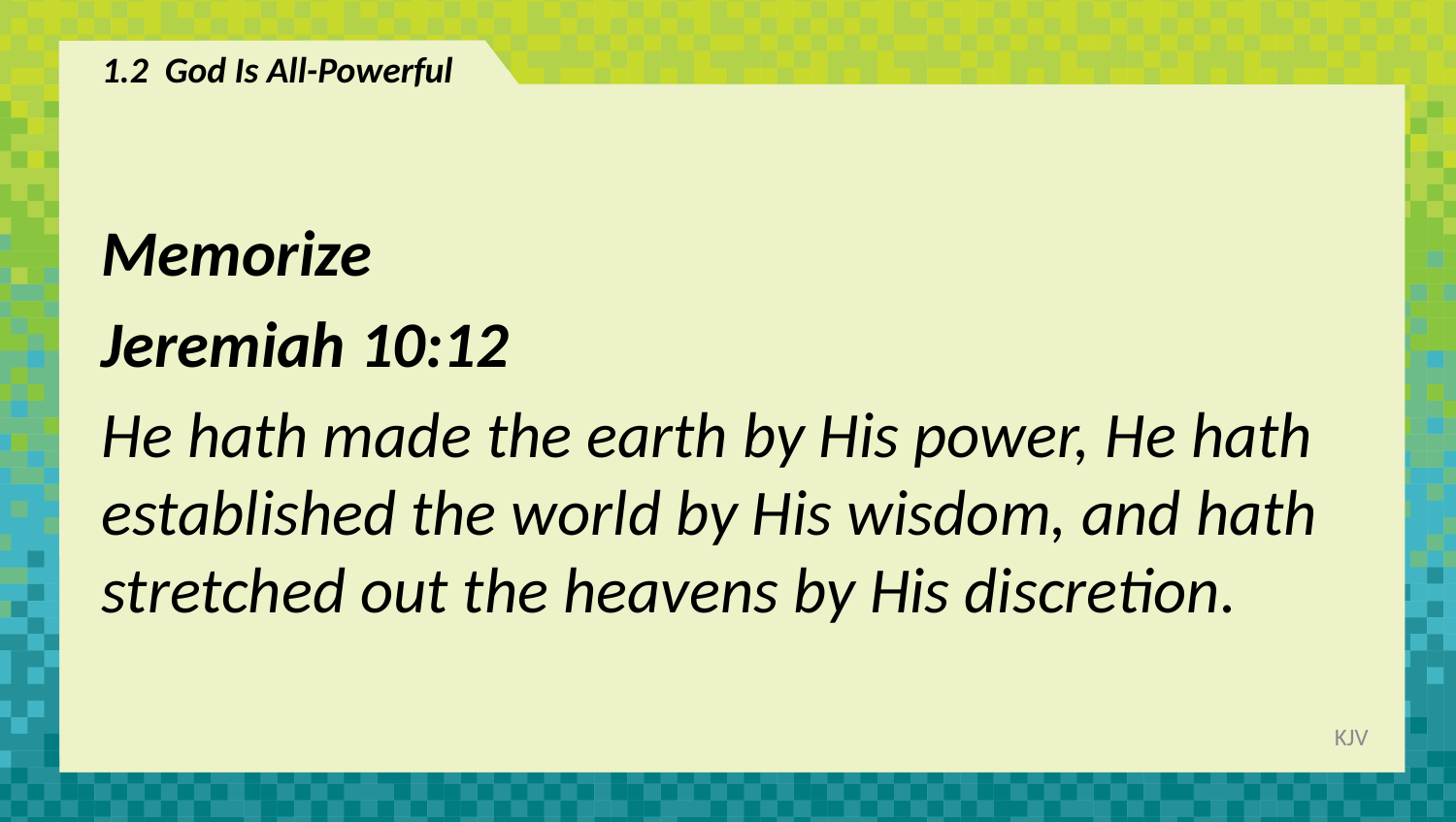

# 1.2  God Is All-Powerful
Memorize
Jeremiah 10:12
He hath made the earth by His power, He hath established the world by His wisdom, and hath stretched out the heavens by His discretion.
KJV